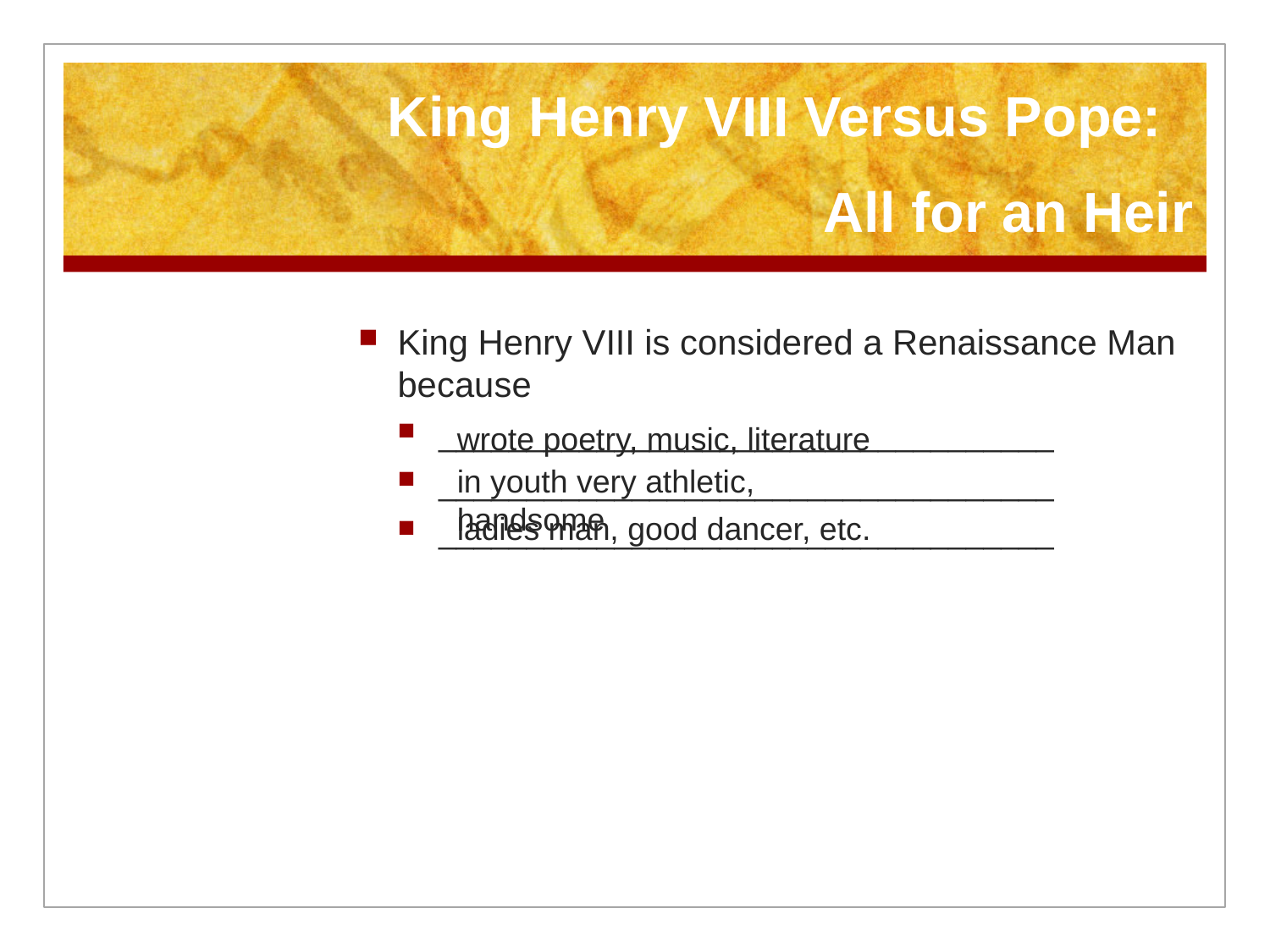

# King Henry VIII Versus Pope: All for an Heir
King Henry VIII is considered a Renaissance Man because
___________________________________
___________________________________
___________________________________
wrote poetry, music, literature
in youth very athletic, handsome

ladies man, good dancer, etc.